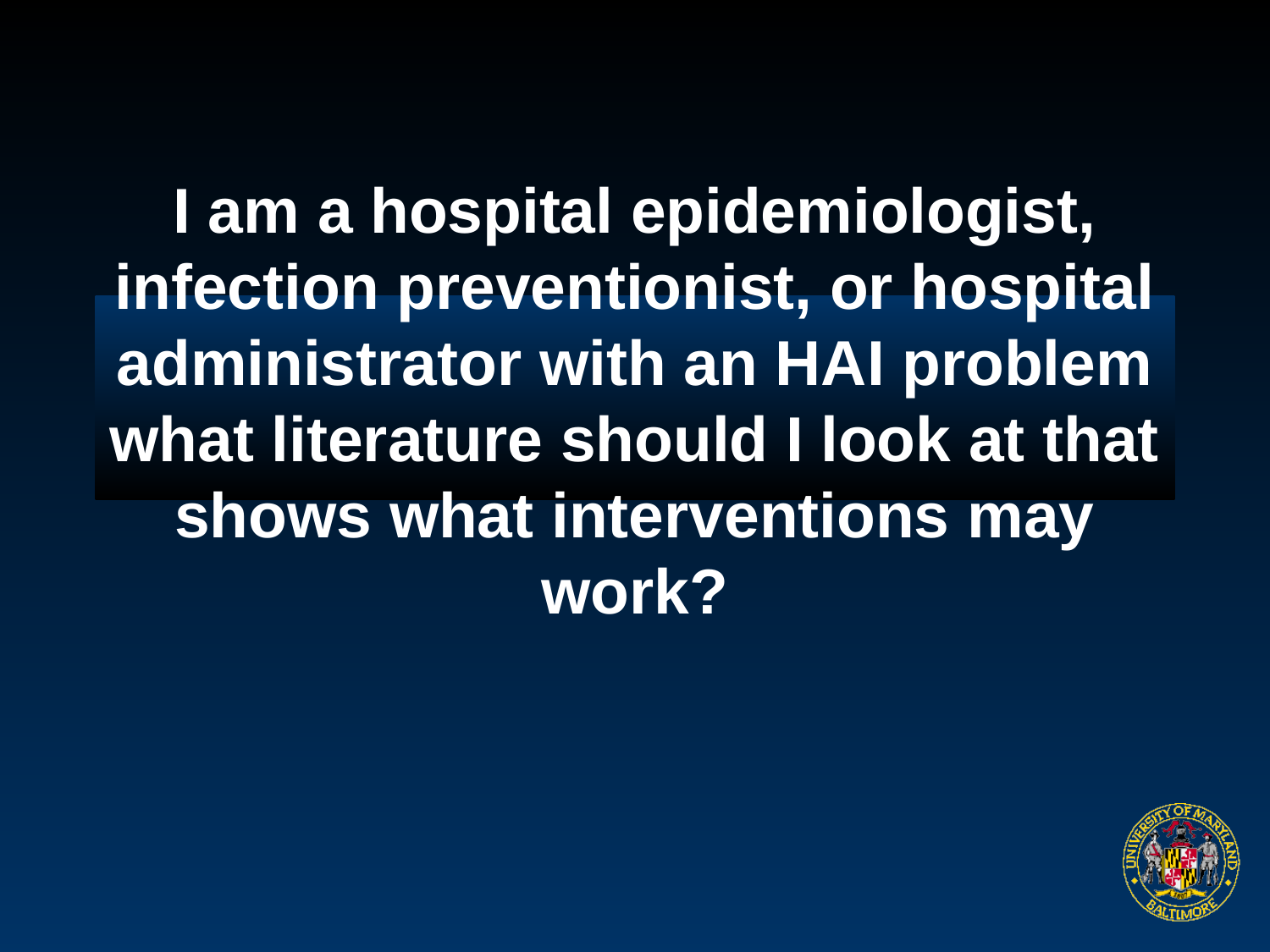

# I am a hospital epidemiologist, infection preventionist, or hospital administrator with an HAI problem what literature should I look at that shows what interventions may work?